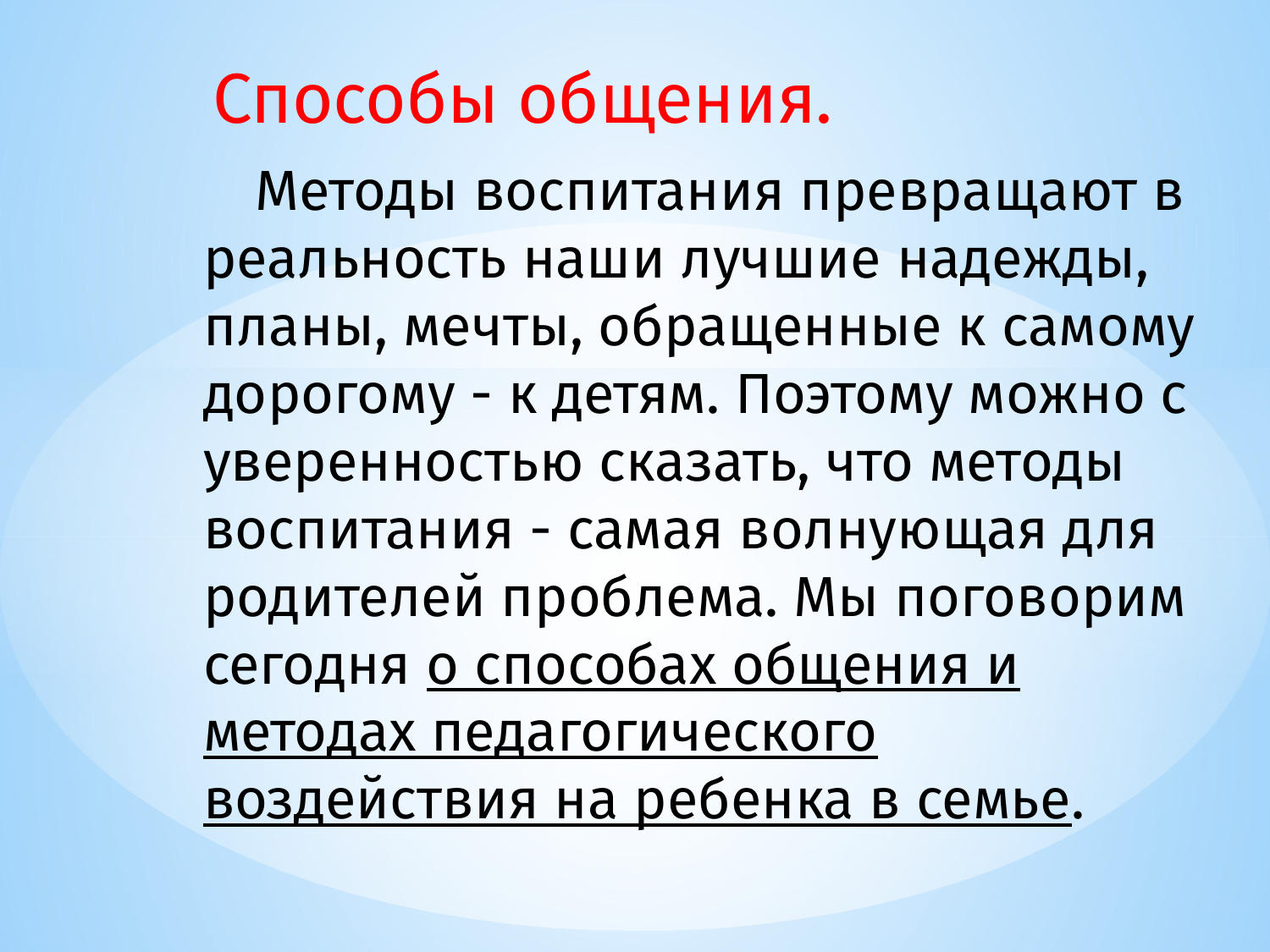

Способы общения.
     Методы воспитания превращают в реальность наши лучшие надежды, планы, мечты, обращенные к самому дорогому - к детям. Поэтому можно с уверенностью сказать, что методы воспитания - самая волнующая для родителей проблема. Мы поговорим сегодня о способах общения и методах педагогического воздействия на ребенка в семье.
#